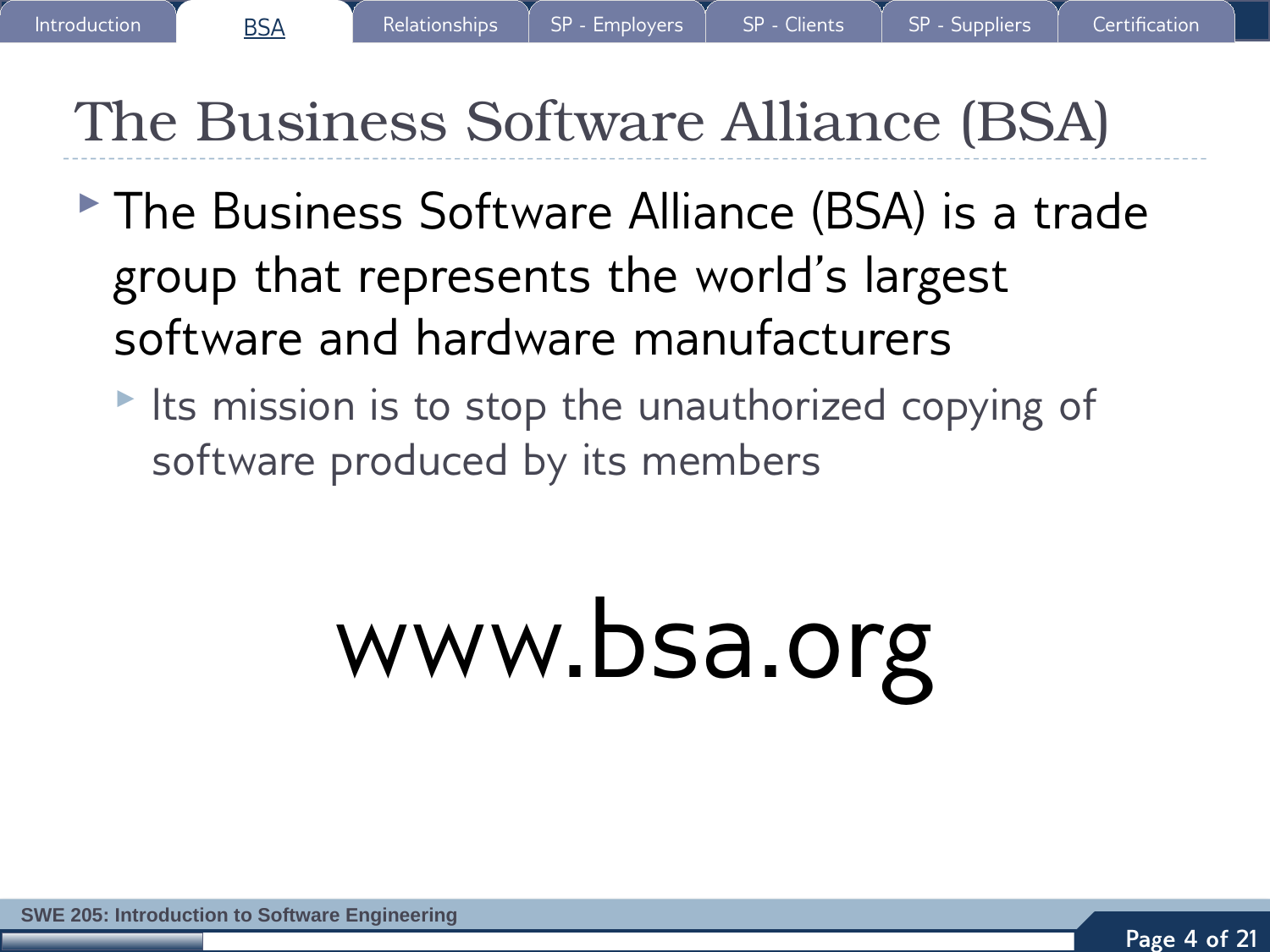

Introduction
BSA
Relationships
SP - Employers
SP - Clients
SP - Suppliers
Certification
# The Business Software Alliance (BSA)
The Business Software Alliance (BSA) is a trade group that represents the world’s largest software and hardware manufacturers
Its mission is to stop the unauthorized copying of software produced by its members

www.bsa.org
4
Page 4 of 21